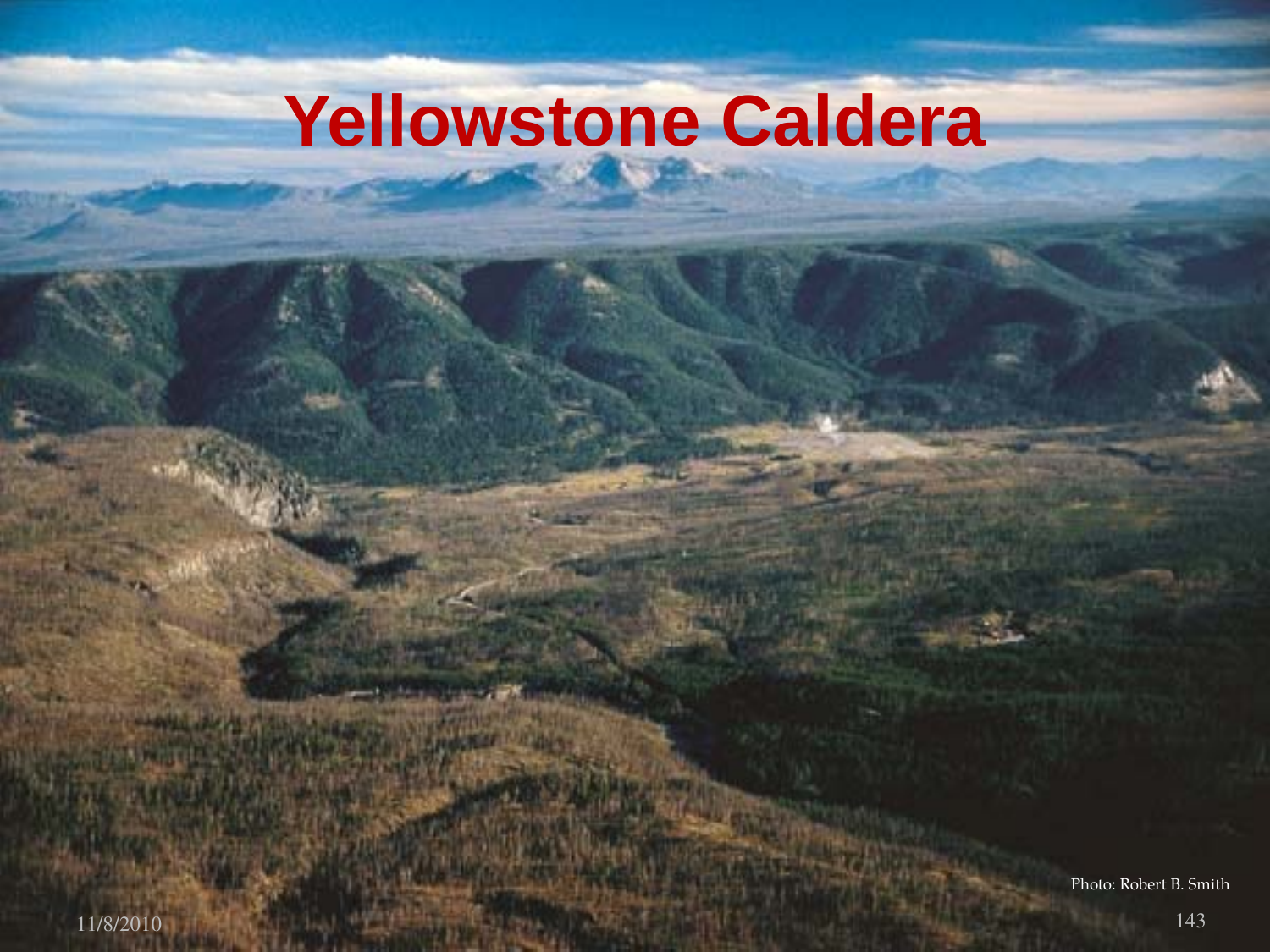

# Yellowstone Caldera
Photo: Robert B. Smith
11/8/2010
143